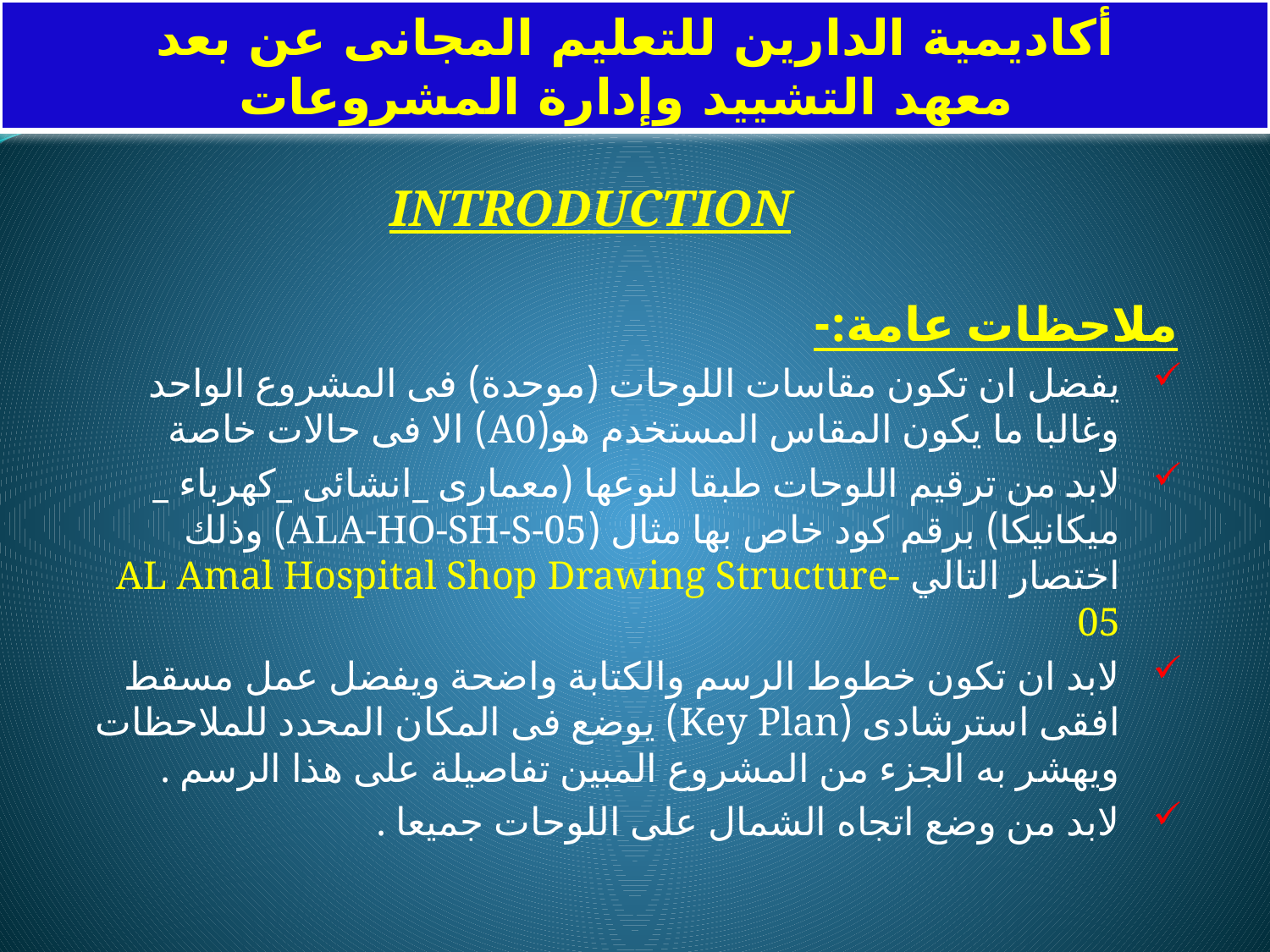

أكاديمية الدارين للتعليم المجانى عن بعد
معهد التشييد وإدارة المشروعات
INTRODUCTION

ملاحظات عامة:-
يفضل ان تكون مقاسات اللوحات (موحدة) فى المشروع الواحد وغالبا ما يكون المقاس المستخدم هو(A0) الا فى حالات خاصة
لابد من ترقيم اللوحات طبقا لنوعها (معمارى _انشائى _كهرباء _ ميكانيكا) برقم كود خاص بها مثال (ALA-HO-SH-S-05) وذلك اختصار التالي AL Amal Hospital Shop Drawing Structure-05
لابد ان تكون خطوط الرسم والكتابة واضحة ويفضل عمل مسقط افقى استرشادى (Key Plan) يوضع فى المكان المحدد للملاحظات ويهشر به الجزء من المشروع المبين تفاصيلة على هذا الرسم .
لابد من وضع اتجاه الشمال على اللوحات جميعا .